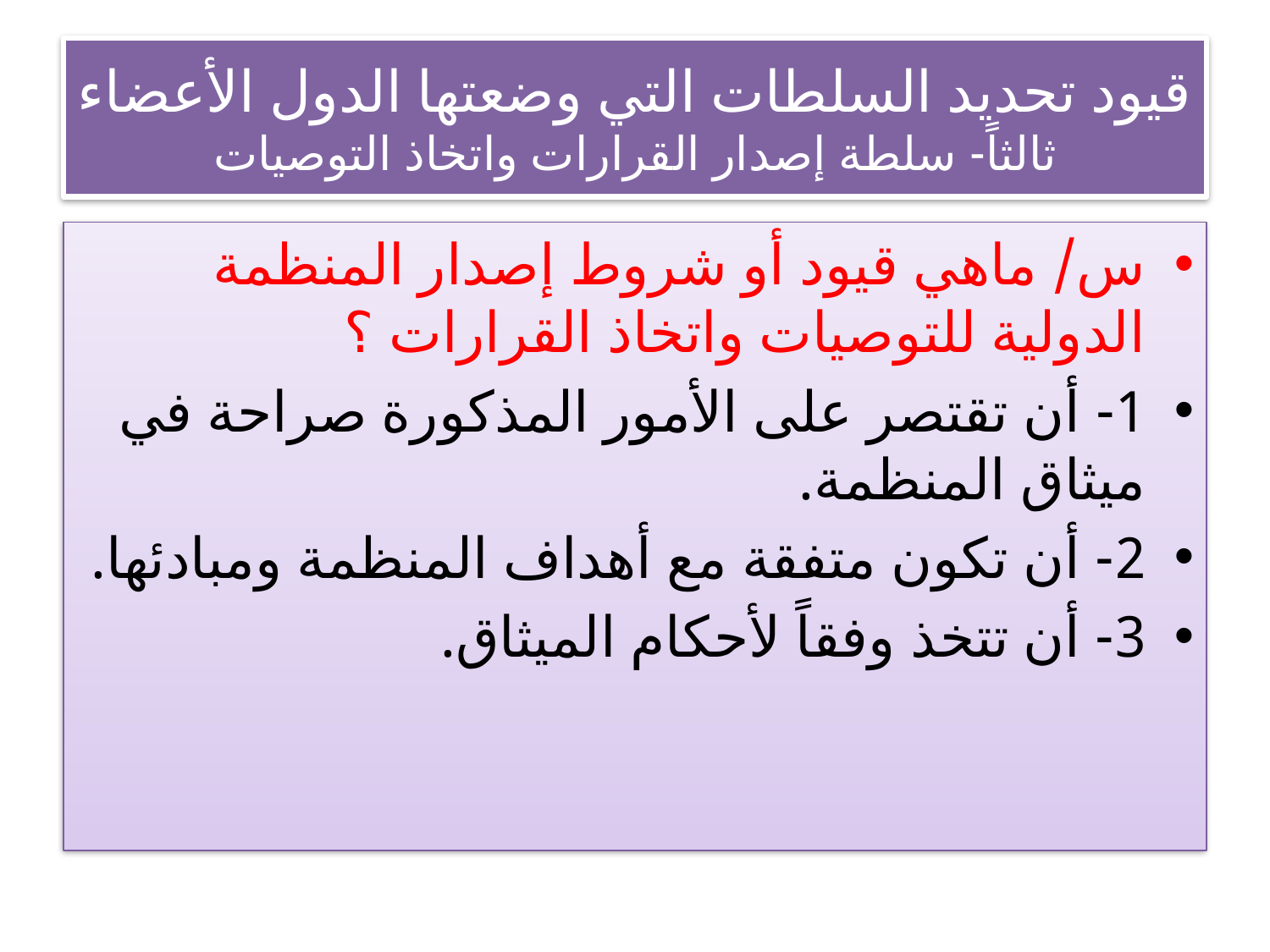

# قيود تحديد السلطات التي وضعتها الدول الأعضاء ثالثاً- سلطة إصدار القرارات واتخاذ التوصيات
س/ ماهي قيود أو شروط إصدار المنظمة الدولية للتوصيات واتخاذ القرارات ؟
1- أن تقتصر على الأمور المذكورة صراحة في ميثاق المنظمة.
2- أن تكون متفقة مع أهداف المنظمة ومبادئها.
3- أن تتخذ وفقاً لأحكام الميثاق.